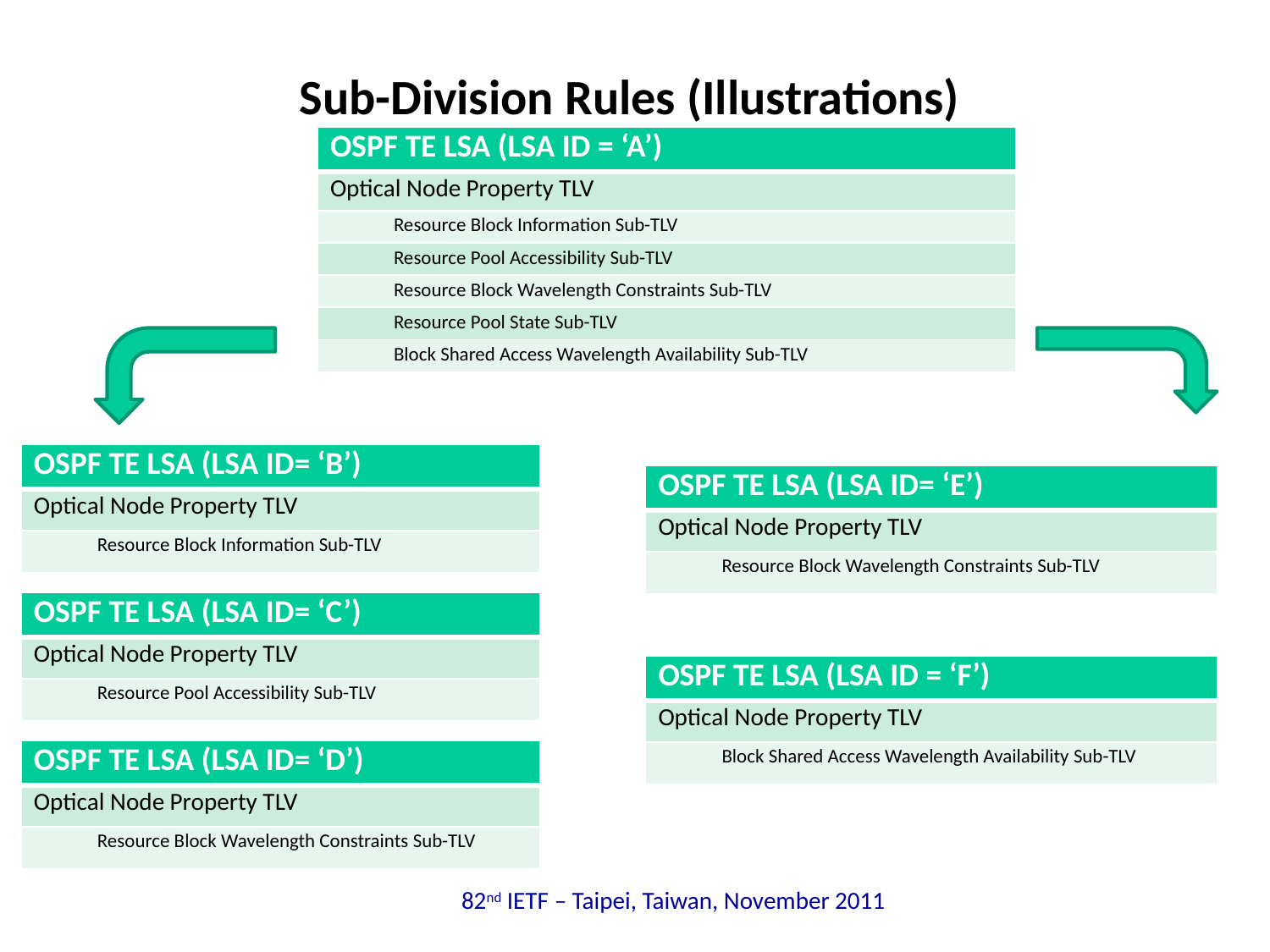

# Sub-Division Rules (Illustrations)
| OSPF TE LSA (LSA ID = ‘A’) |
| --- |
| Optical Node Property TLV |
| Resource Block Information Sub-TLV |
| Resource Pool Accessibility Sub-TLV |
| Resource Block Wavelength Constraints Sub-TLV |
| Resource Pool State Sub-TLV |
| Block Shared Access Wavelength Availability Sub-TLV |

| OSPF TE LSA (LSA ID= ‘B’) |
| --- |
| Optical Node Property TLV |
| Resource Block Information Sub-TLV |
| OSPF TE LSA (LSA ID= ‘E’) |
| --- |
| Optical Node Property TLV |
| Resource Block Wavelength Constraints Sub-TLV |
| OSPF TE LSA (LSA ID= ‘C’) |
| --- |
| Optical Node Property TLV |
| Resource Pool Accessibility Sub-TLV |
| OSPF TE LSA (LSA ID = ‘F’) |
| --- |
| Optical Node Property TLV |
| Block Shared Access Wavelength Availability Sub-TLV |
| OSPF TE LSA (LSA ID= ‘D’) |
| --- |
| Optical Node Property TLV |
| Resource Block Wavelength Constraints Sub-TLV |